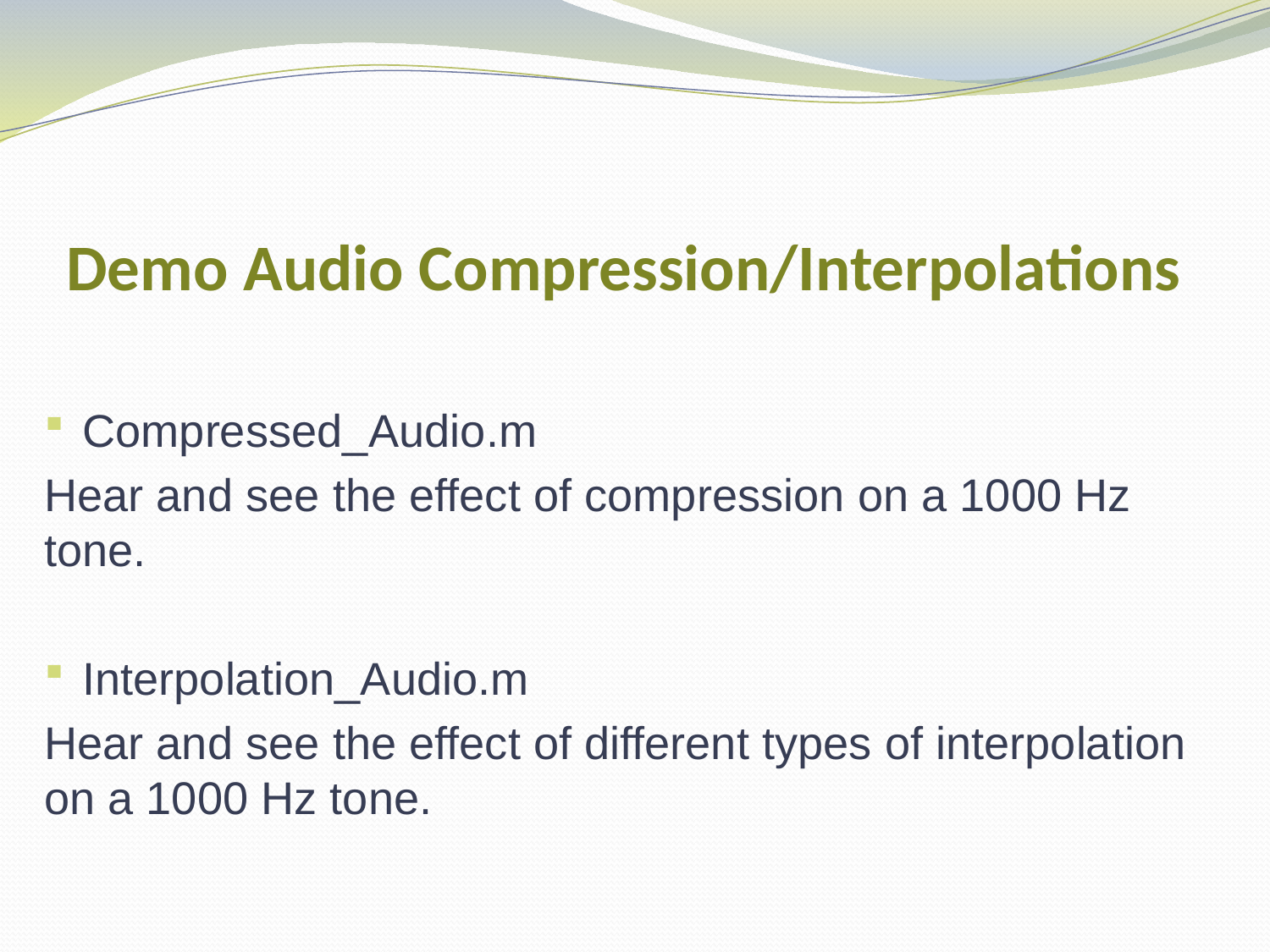

# Demo Audio Compression/Interpolations

Compressed_Audio.m
Hear and see the effect of compression on a 1000 Hz tone.

Interpolation_Audio.m
Hear and see the effect of different types of interpolation on a 1000 Hz tone.